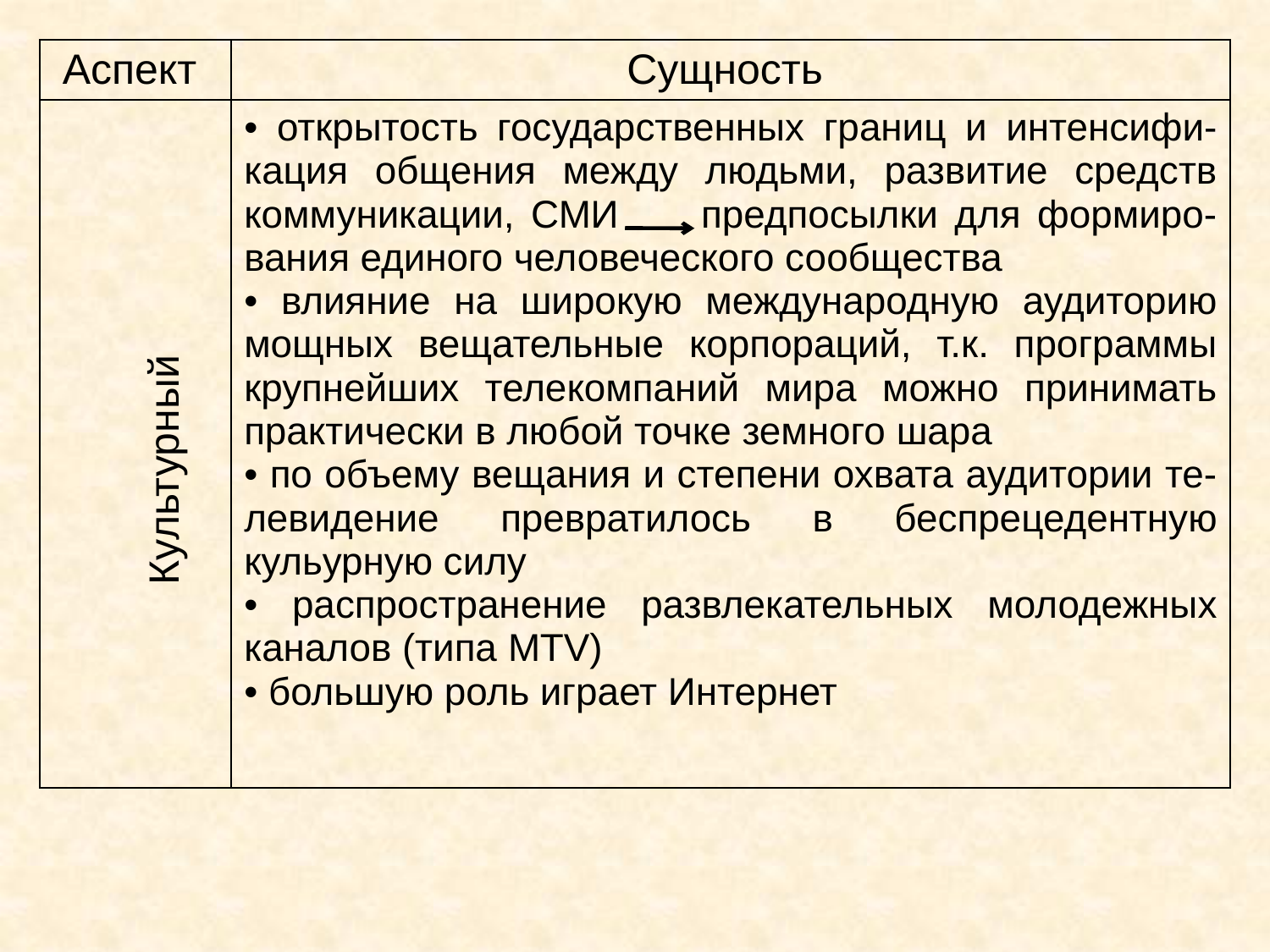

| Аспект | Сущность |
| --- | --- |
| Культурный | открытость государственных границ и интенсифи-кация общения между людьми, развитие средств коммуникации, СМИ предпосылки для формиро-вания единого человеческого сообщества влияние на широкую международную аудиторию мощных вещательные корпораций, т.к. программы крупнейших телекомпаний мира можно принимать практически в любой точке земного шара по объему вещания и степени охвата аудитории те-левидение превратилось в беспрецедентную кульурную силу распространение развлекательных молодежных каналов (типа MTV) большую роль играет Интернет |